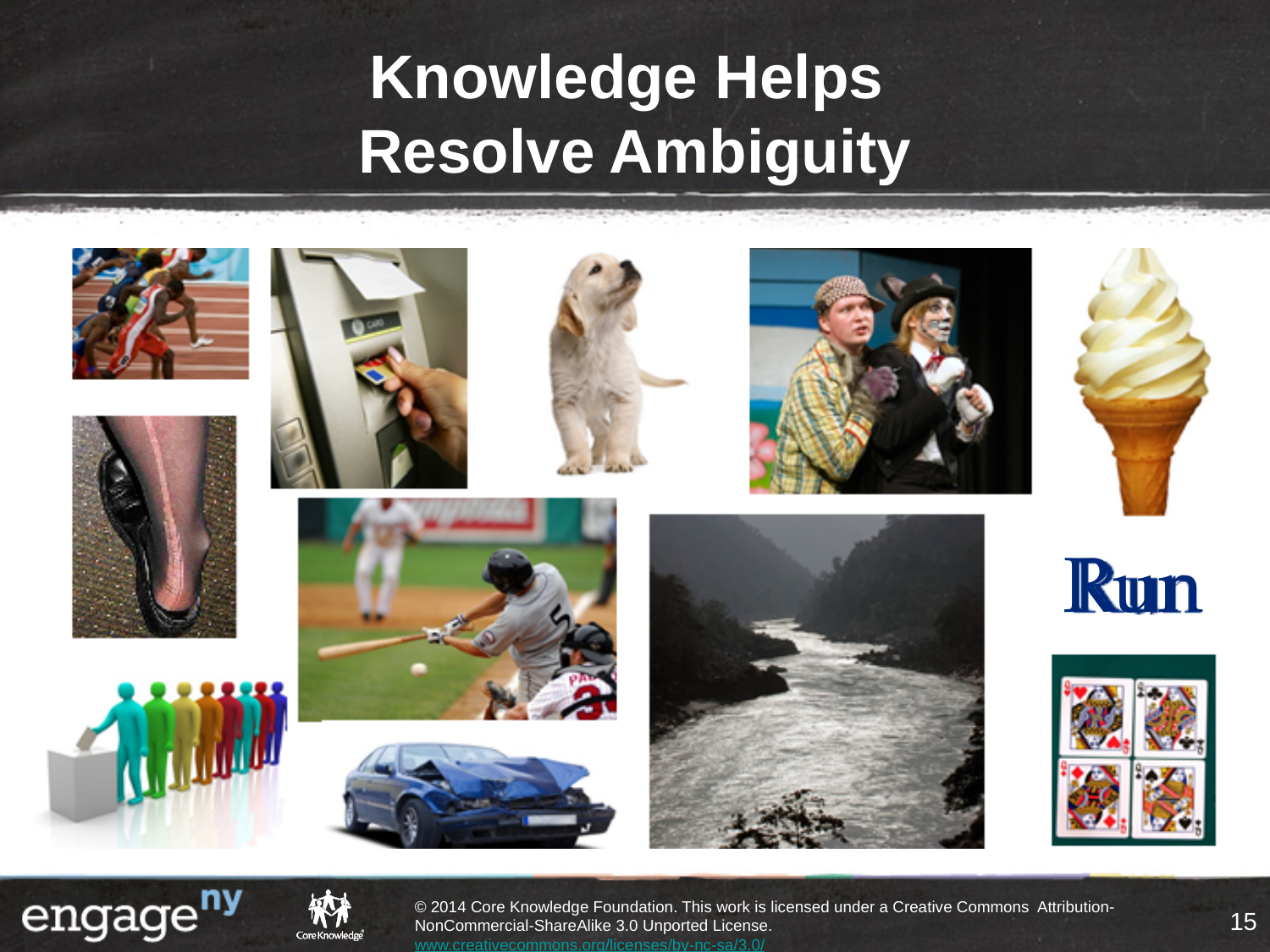

# Knowledge Helps Resolve Ambiguity
Run
15